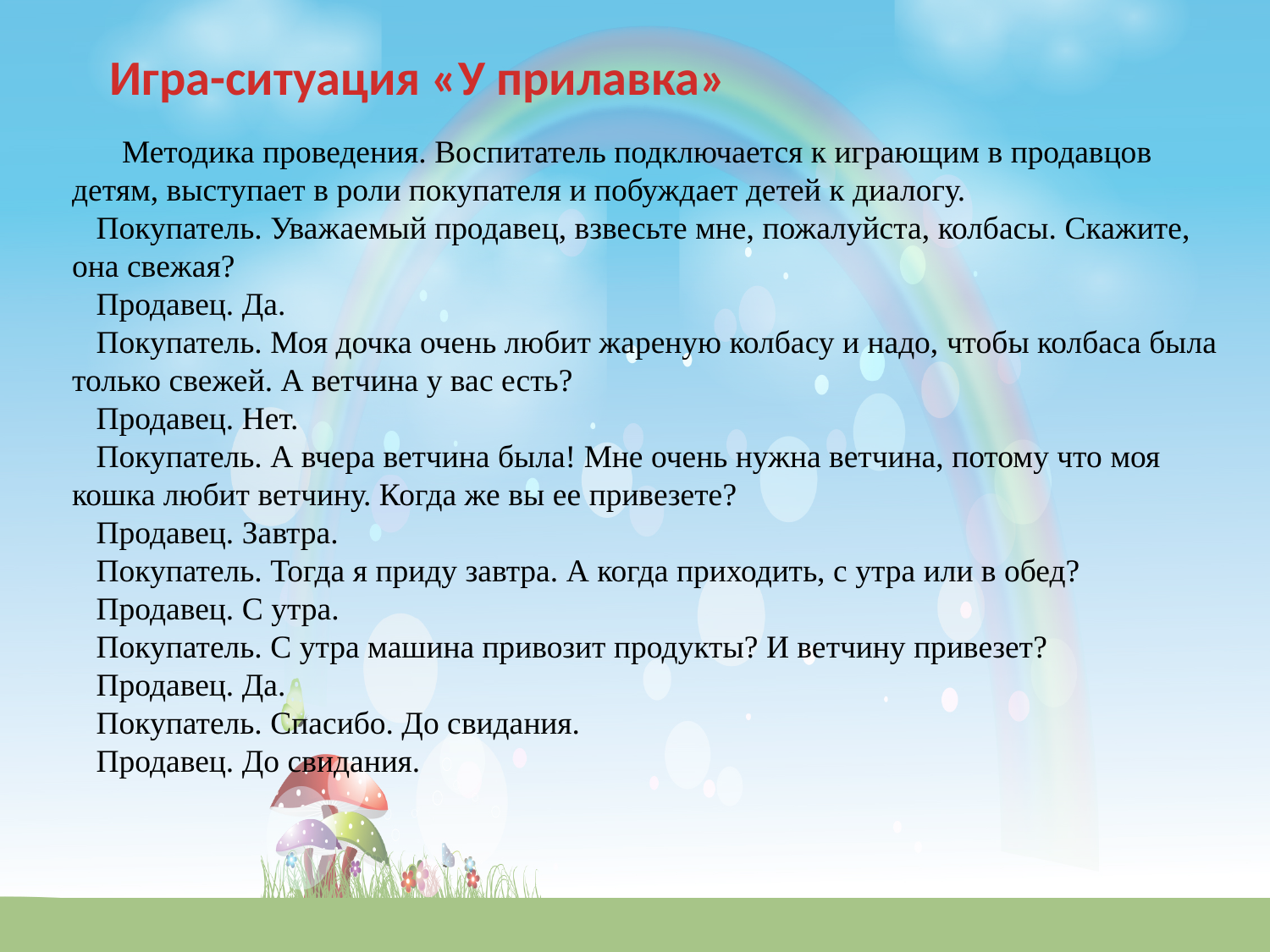

Игра-ситуация «У прилавка»
Методика проведения. Воспитатель подключается к играющим в продавцов детям, выступает в роли покупателя и побуждает детей к диалогу.
   Покупатель. Уважаемый продавец, взвесьте мне, пожалуйста, колбасы. Скажите, она свежая?
   Продавец. Да.
   Покупатель. Моя дочка очень любит жареную колбасу и надо, чтобы колбаса была только свежей. А ветчина у вас есть?
   Продавец. Нет.
   Покупатель. А вчера ветчина была! Мне очень нужна ветчина, потому что моя кошка любит ветчину. Когда же вы ее привезете?
   Продавец. Завтра.
   Покупатель. Тогда я приду завтра. А когда приходить, с утра или в обед?
   Продавец. С утра.
   Покупатель. С утра машина привозит продукты? И ветчину привезет?
   Продавец. Да.
   Покупатель. Спасибо. До свидания.
   Продавец. До свидания.